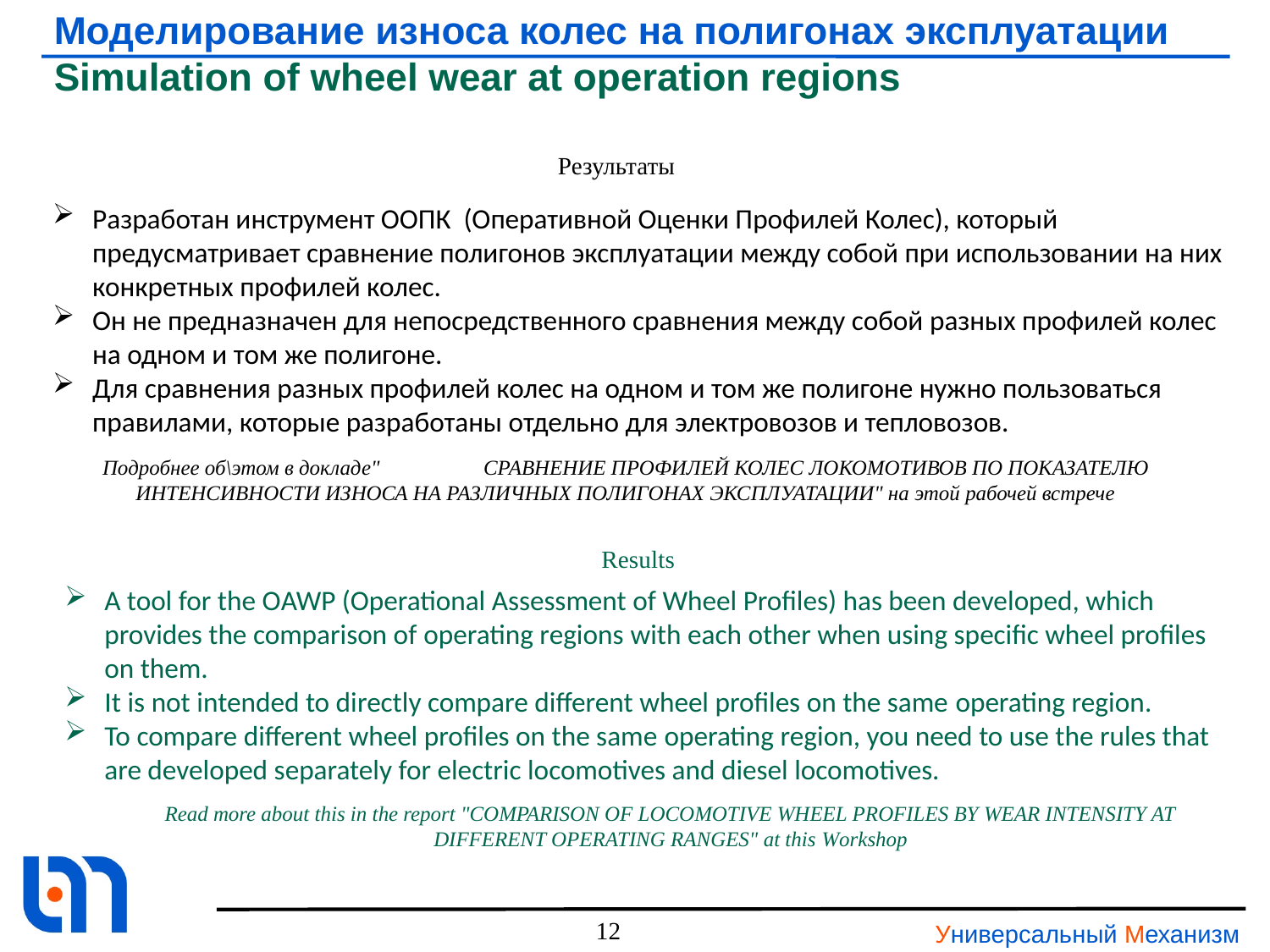

# Моделирование износа колес на полигонах эксплуатации Simulation of wheel wear at operation regions
Результаты
Разработан инструмент ООПК  (Оперативной Оценки Профилей Колес), который  предусматривает сравнение полигонов эксплуатации между собой при использовании на них конкретных профилей колес.
Он не предназначен для непосредственного сравнения между собой разных профилей колес на одном и том же полигоне.
Для сравнения разных профилей колес на одном и том же полигоне нужно пользоваться правилами, которые разработаны отдельно для электровозов и тепловозов.
Подробнее об\этом в докладе"	СРАВНЕНИЕ ПРОФИЛЕЙ КОЛЕС ЛОКОМОТИВОВ ПО ПОКАЗАТЕЛЮ ИНТЕНСИВНОСТИ ИЗНОСА НА РАЗЛИЧНЫХ ПОЛИГОНАХ ЭКСПЛУАТАЦИИ" на этой рабочей встрече
Results
A tool for the OAWP (Operational Assessment of Wheel Profiles) has been developed, which provides the comparison of operating regions with each other when using specific wheel profiles on them.
It is not intended to directly compare different wheel profiles on the same operating region.
To compare different wheel profiles on the same operating region, you need to use the rules that are developed separately for electric locomotives and diesel locomotives.
Read more about this in the report "COMPARISON OF LOCOMOTIVE WHEEL PROFILES BY WEAR INTENSITY AT DIFFERENT OPERATING RANGES" at this Workshop